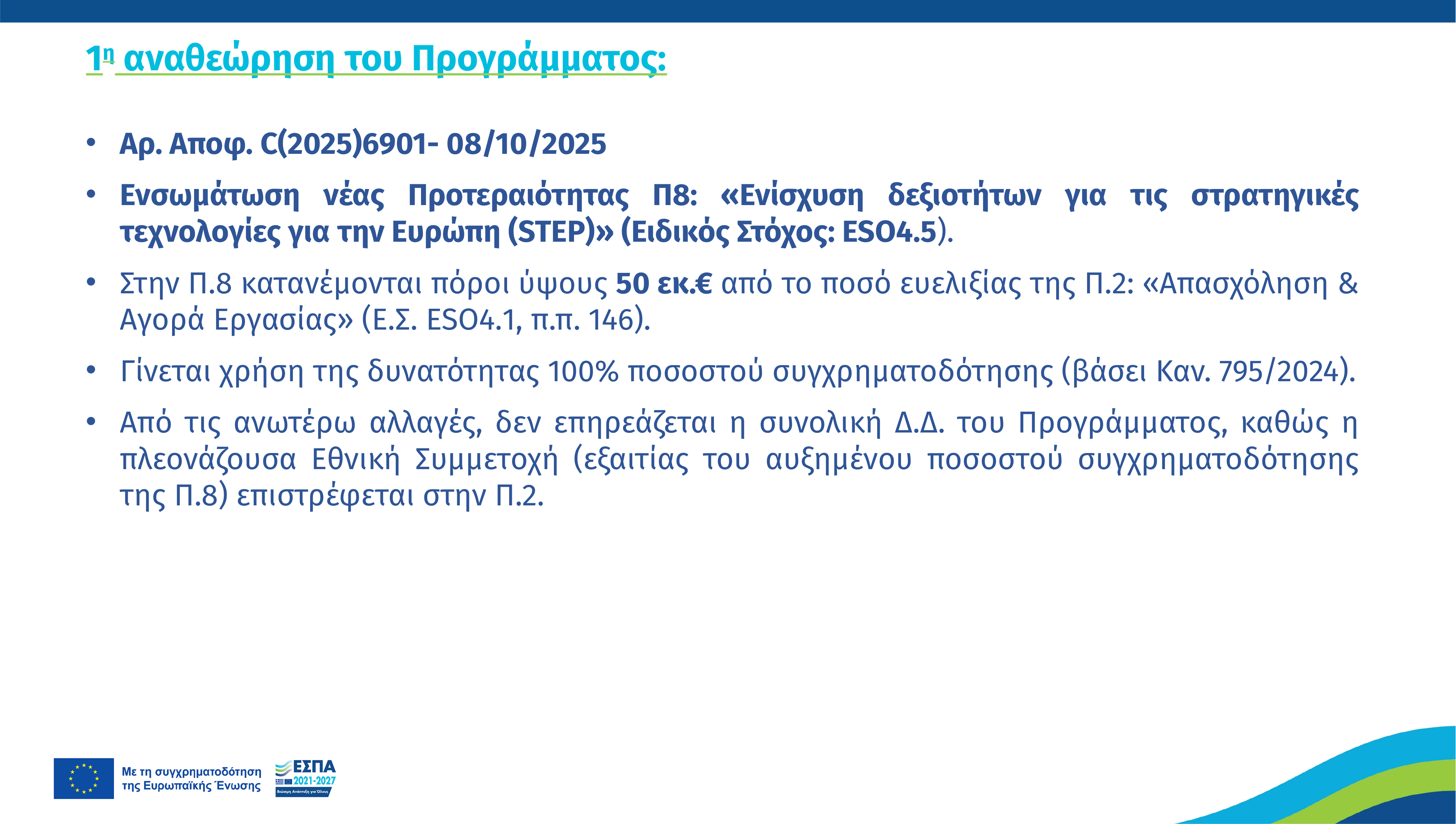

1η αναθεώρηση του Προγράμματος:
Αρ. Αποφ. C(2025)6901- 08/10/2025
Ενσωμάτωση νέας Προτεραιότητας Π8: «Ενίσχυση δεξιοτήτων για τις στρατηγικές τεχνολογίες για την Ευρώπη (STEP)» (Ειδικός Στόχος: ESO4.5).
Στην Π.8 κατανέμονται πόροι ύψους 50 εκ.€ από το ποσό ευελιξίας της Π.2: «Απασχόληση & Αγορά Εργασίας» (Ε.Σ. ESO4.1, π.π. 146).
Γίνεται χρήση της δυνατότητας 100% ποσοστού συγχρηματοδότησης (βάσει Καν. 795/2024).
Από τις ανωτέρω αλλαγές, δεν επηρεάζεται η συνολική Δ.Δ. του Προγράμματος, καθώς η πλεονάζουσα Εθνική Συμμετοχή (εξαιτίας του αυξημένου ποσοστού συγχρηματοδότησης της Π.8) επιστρέφεται στην Π.2.